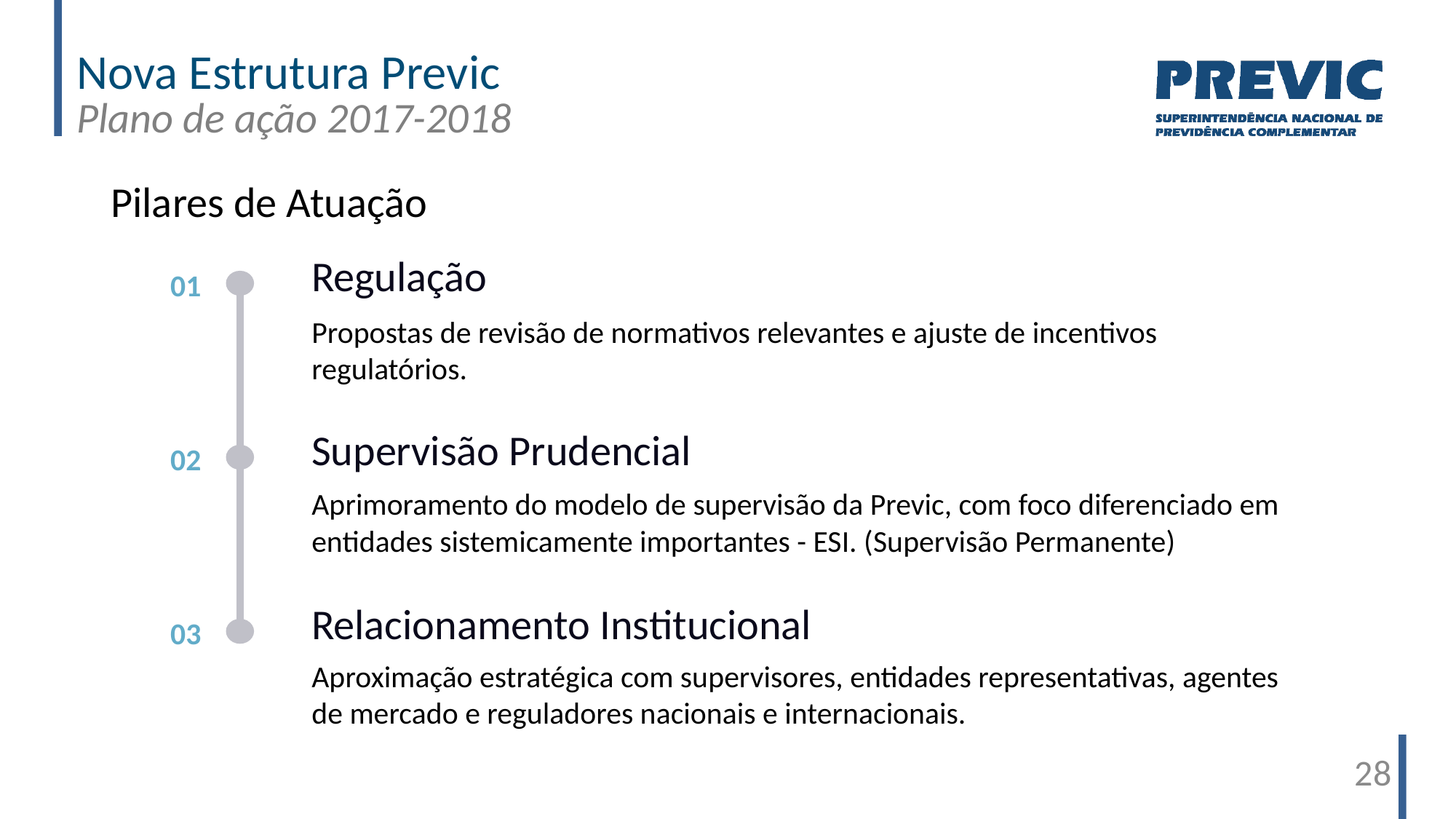

Nova Estrutura Previc
Plano de ação 2017-2018
Pilares de Atuação
Regulação
01

Propostas de revisão de normativos relevantes e ajuste de incentivos regulatórios.
Supervisão Prudencial
02

Aprimoramento do modelo de supervisão da Previc, com foco diferenciado em entidades sistemicamente importantes - ESI. (Supervisão Permanente)
Relacionamento Institucional
03

Aproximação estratégica com supervisores, entidades representativas, agentes de mercado e reguladores nacionais e internacionais.